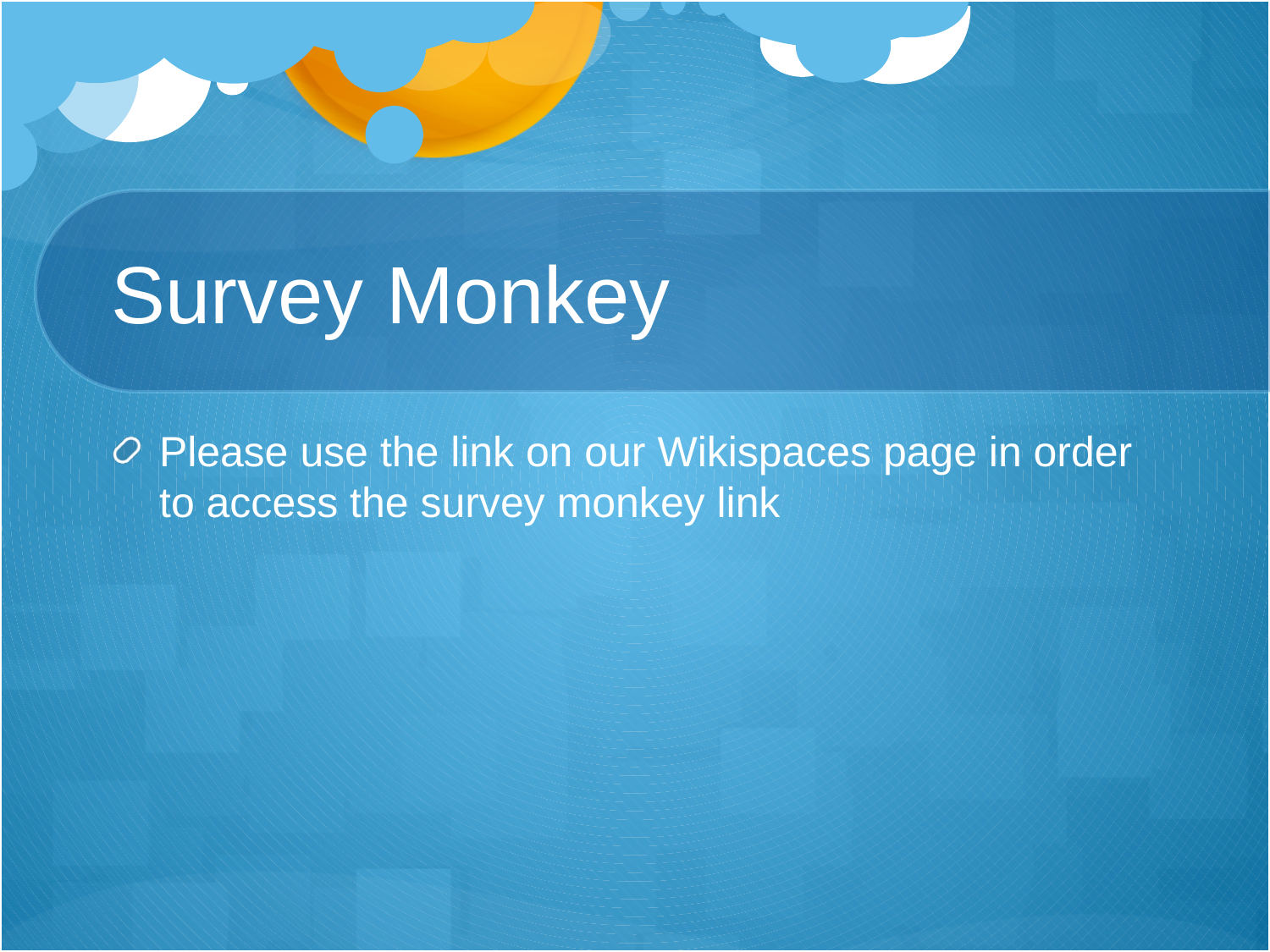

# Survey Monkey
Please use the link on our Wikispaces page in order to access the survey monkey link